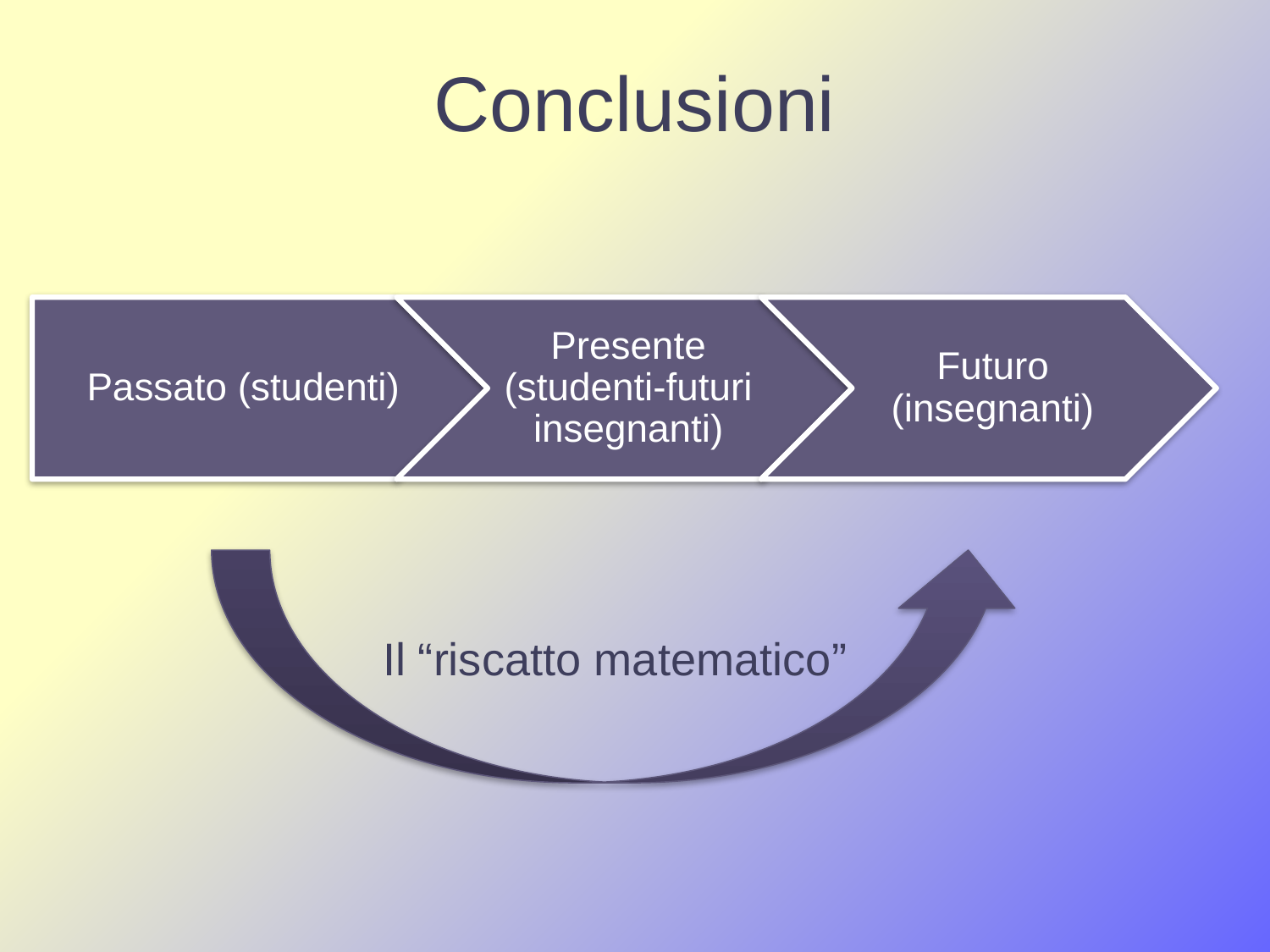

# Conclusioni
Passato (studenti)
Presente (studenti-futuri insegnanti)
Futuro (insegnanti)

Il “riscatto matematico”